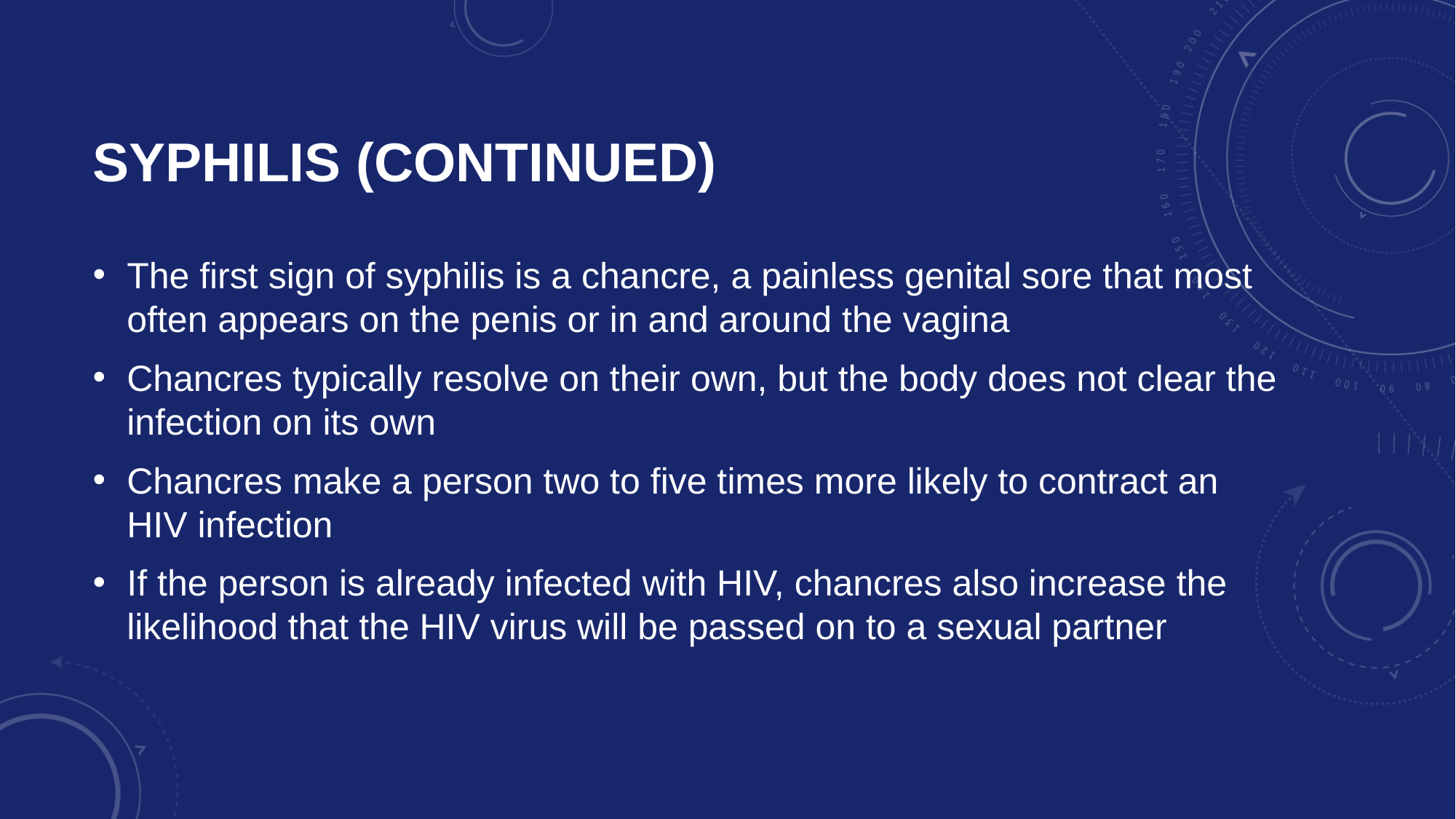

# Syphilis (continued)
The first sign of syphilis is a chancre, a painless genital sore that most often appears on the penis or in and around the vagina
Chancres typically resolve on their own, but the body does not clear the infection on its own
Chancres make a person two to five times more likely to contract an HIV infection
If the person is already infected with HIV, chancres also increase the likelihood that the HIV virus will be passed on to a sexual partner